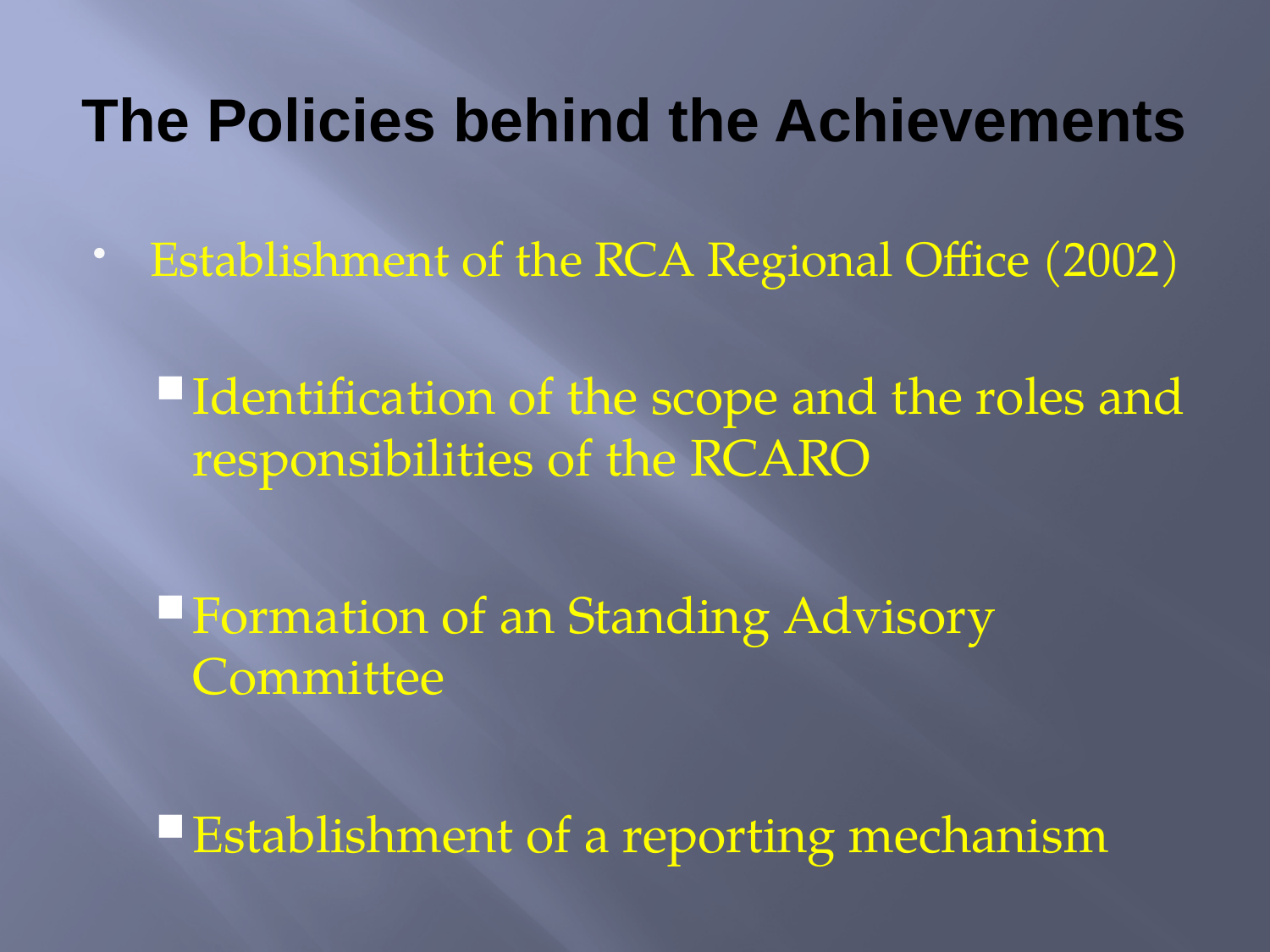

# The Policies behind the Achievements
Establishment of the RCA Regional Office (2002)

Identification of the scope and the roles and responsibilities of the RCARO

Formation of an Standing Advisory Committee

Establishment of a reporting mechanism